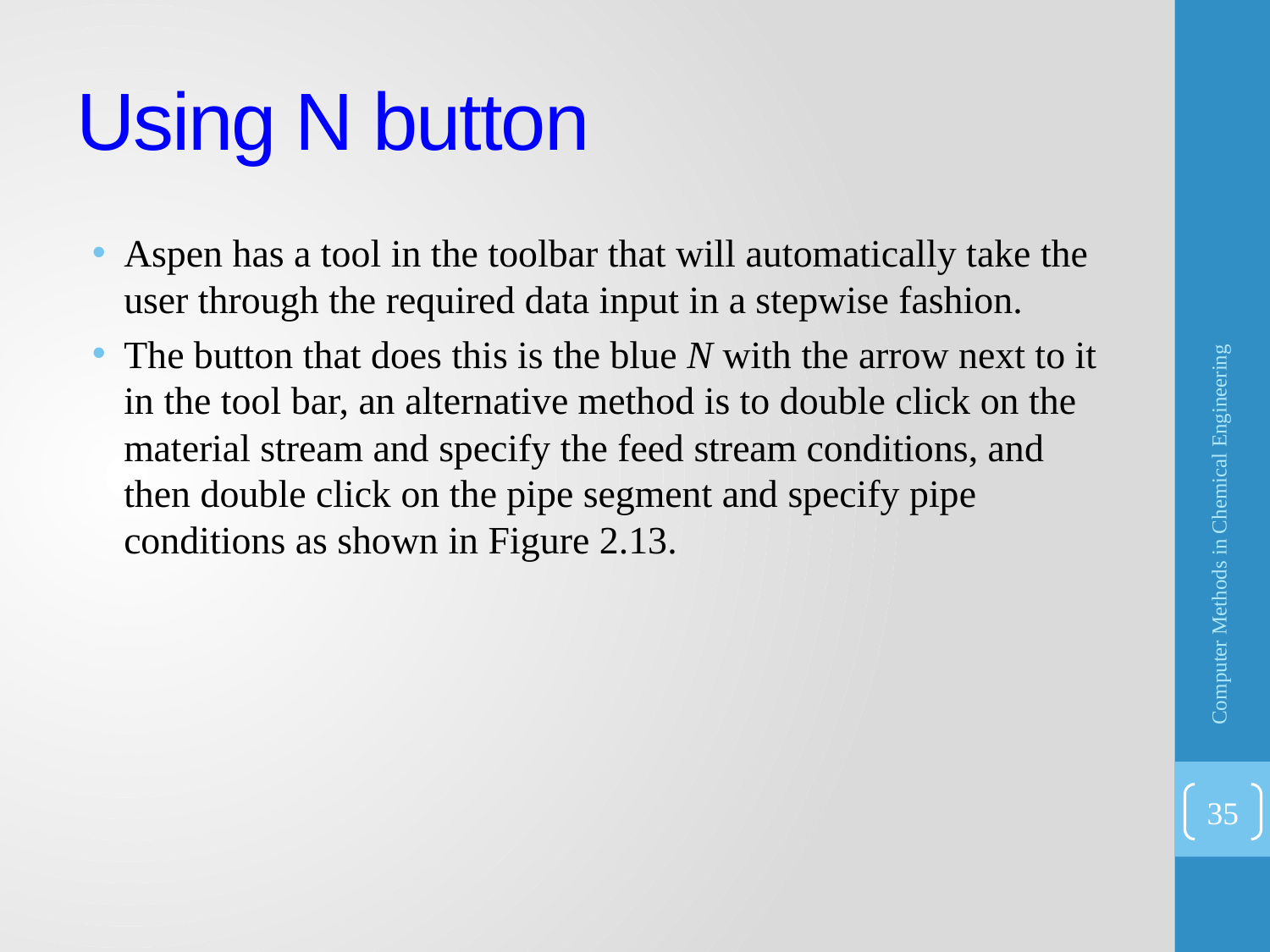

# Using N button
Aspen has a tool in the toolbar that will automatically take the user through the required data input in a stepwise fashion.
The button that does this is the blue N with the arrow next to it in the tool bar, an alternative method is to double click on the material stream and specify the feed stream conditions, and then double click on the pipe segment and specify pipe conditions as shown in Figure 2.13.

Computer Methods in Chemical Engineering
35